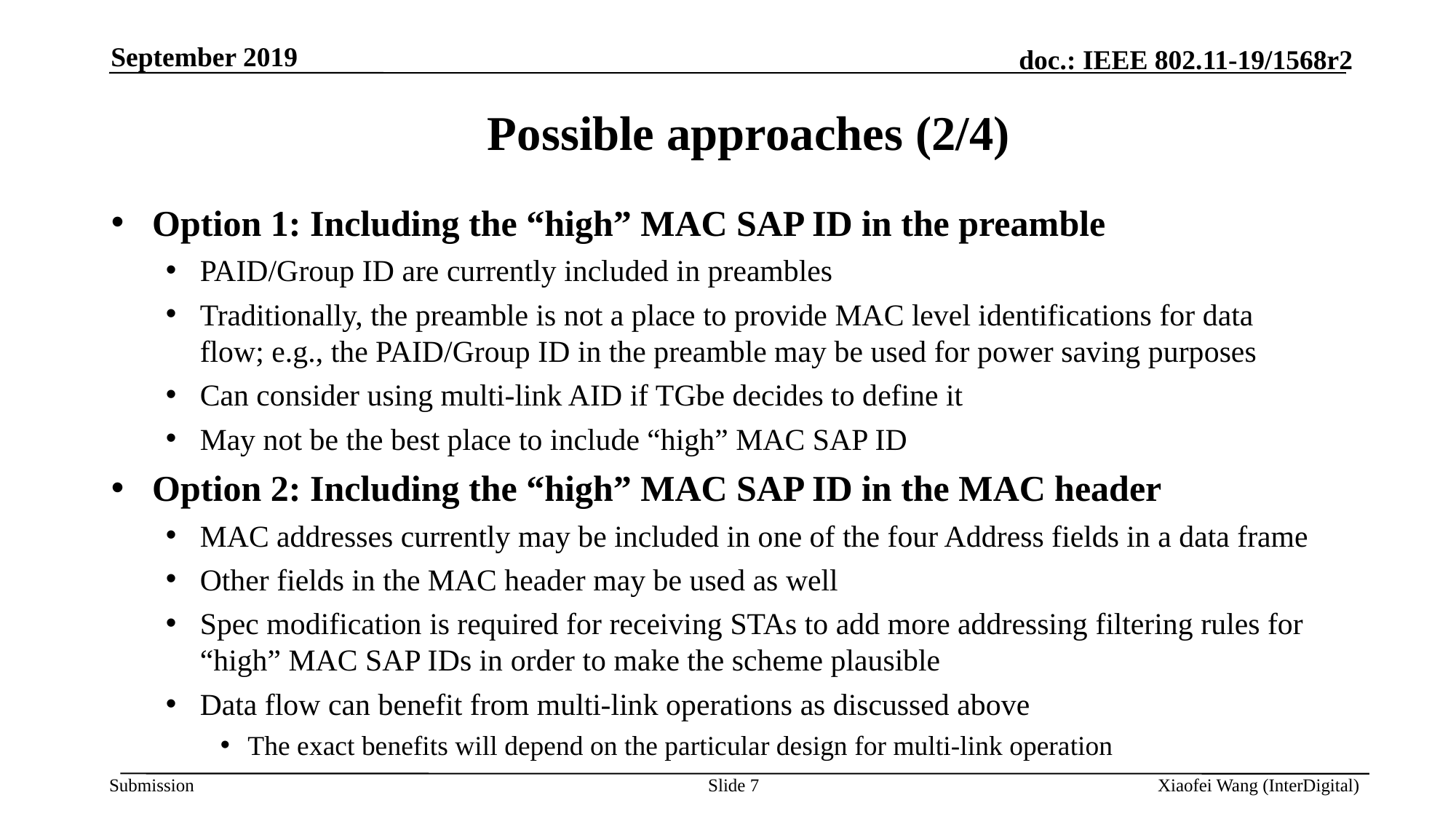

September 2019
# Possible approaches (2/4)
Option 1: Including the “high” MAC SAP ID in the preamble
PAID/Group ID are currently included in preambles
Traditionally, the preamble is not a place to provide MAC level identifications for data flow; e.g., the PAID/Group ID in the preamble may be used for power saving purposes
Can consider using multi-link AID if TGbe decides to define it
May not be the best place to include “high” MAC SAP ID
Option 2: Including the “high” MAC SAP ID in the MAC header
MAC addresses currently may be included in one of the four Address fields in a data frame
Other fields in the MAC header may be used as well
Spec modification is required for receiving STAs to add more addressing filtering rules for “high” MAC SAP IDs in order to make the scheme plausible
Data flow can benefit from multi-link operations as discussed above
The exact benefits will depend on the particular design for multi-link operation

Slide 7
Xiaofei Wang (InterDigital)